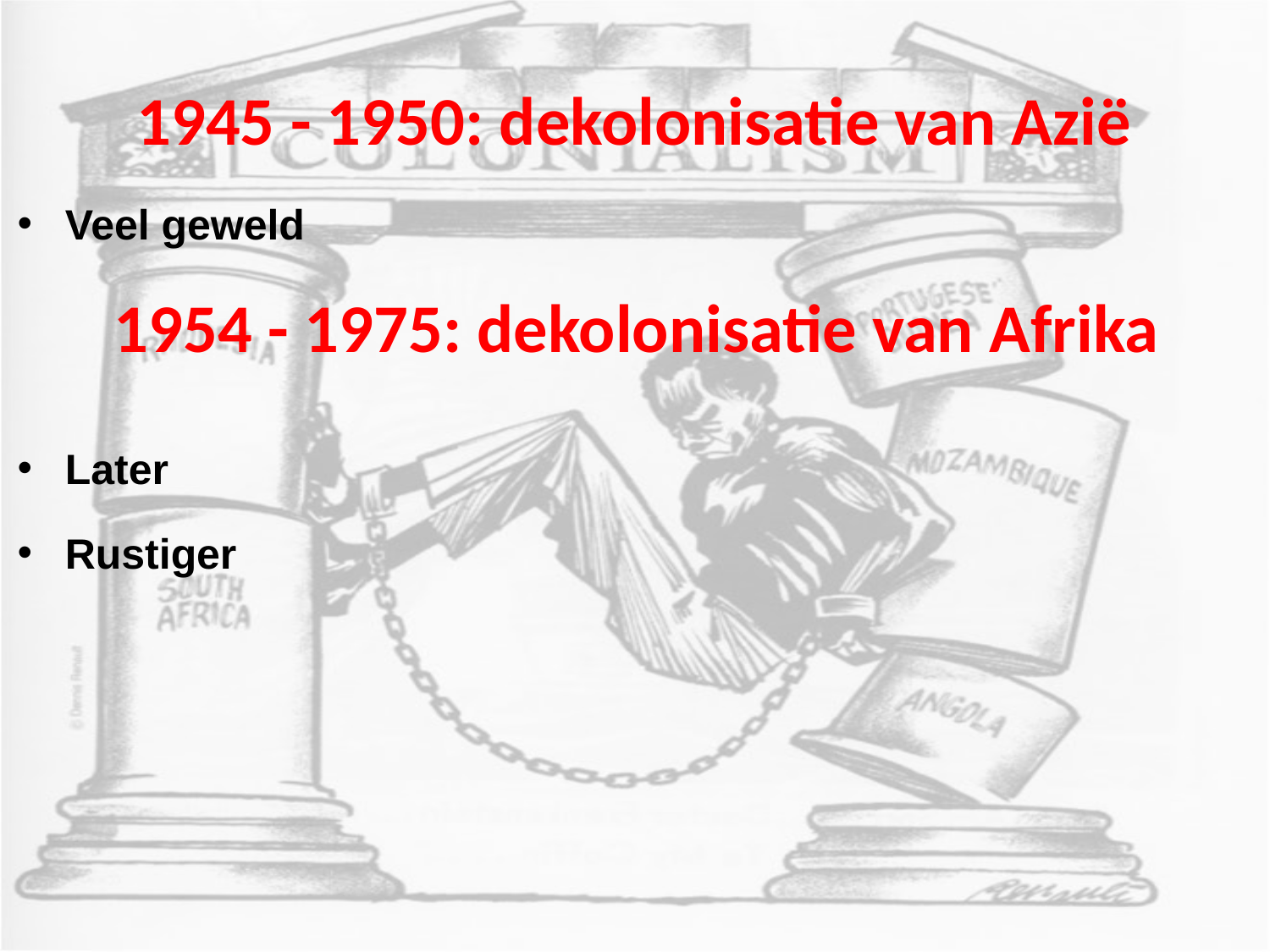

# 1945 - 1950: dekolonisatie van Azië
Veel geweld
1954 - 1975: dekolonisatie van Afrika
Later
Rustiger